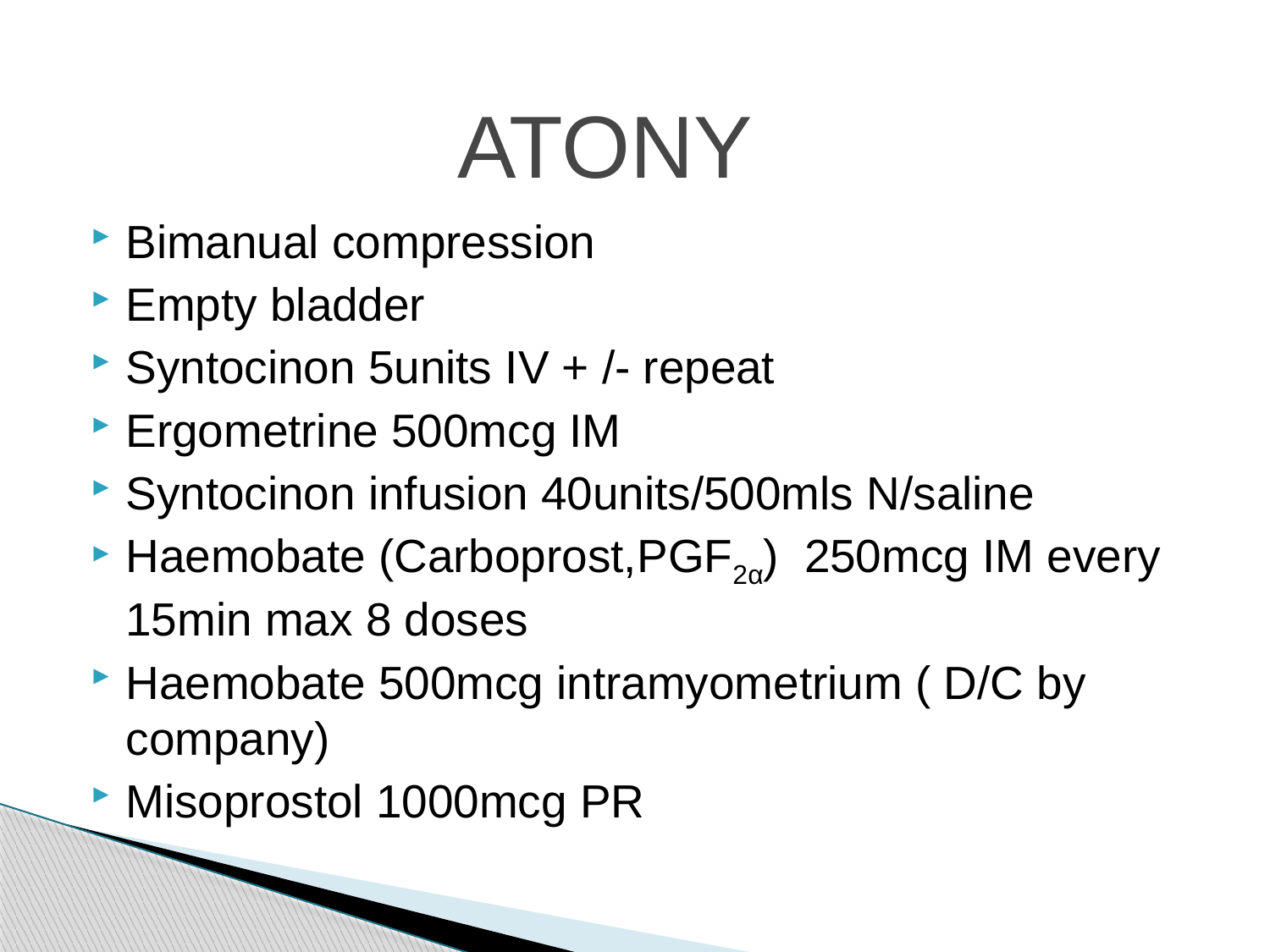

ATONY
Bimanual compression
Empty bladder
Syntocinon 5units IV + /- repeat
Ergometrine 500mcg IM
Syntocinon infusion 40units/500mls N/saline
Haemobate (Carboprost,PGF2α)  250mcg IM every 15min max 8 doses
Haemobate 500mcg intramyometrium ( D/C by company)
Misoprostol 1000mcg PR